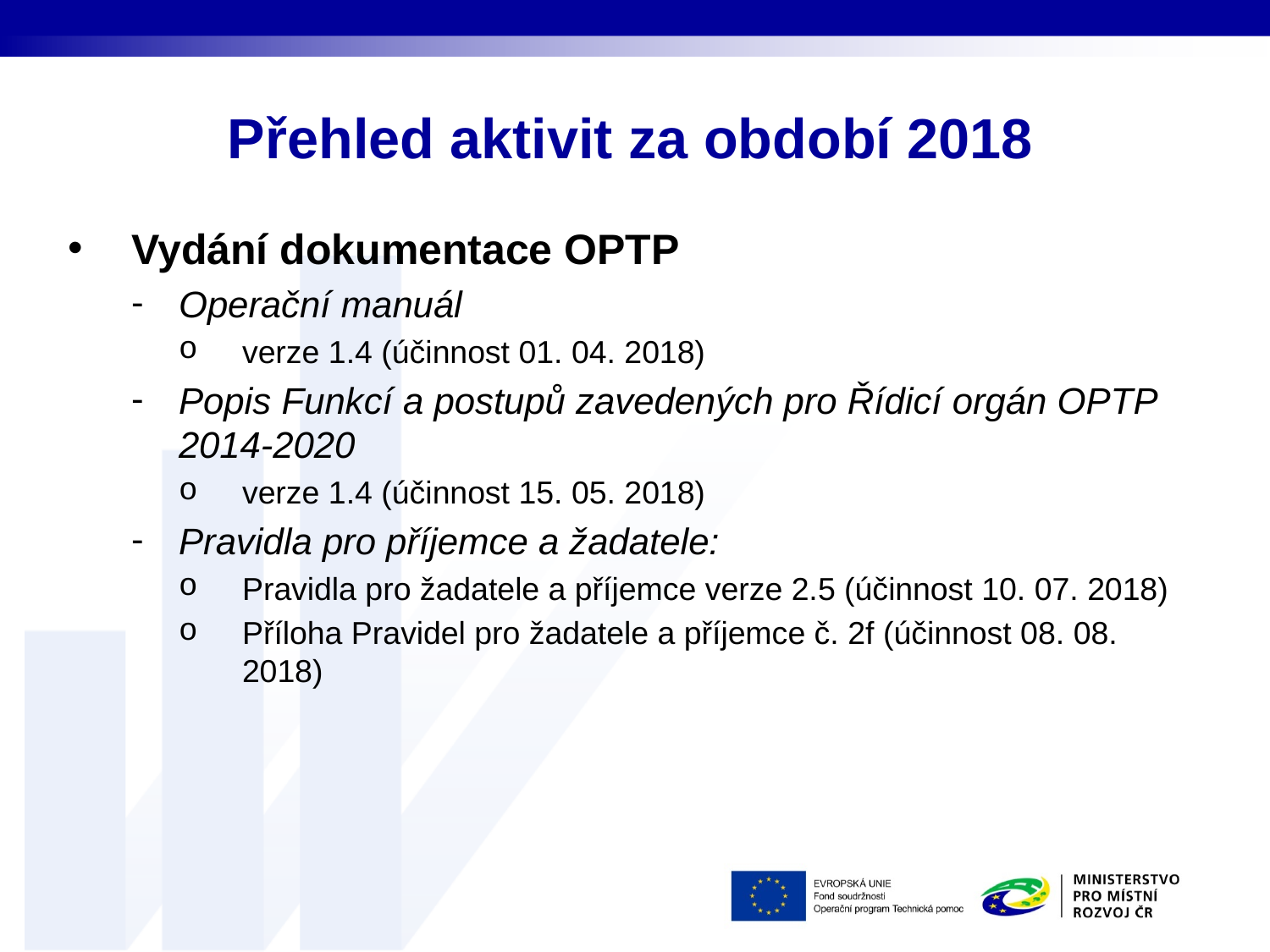

# Přehled aktivit za období 2018
Vydání dokumentace OPTP
Operační manuál
verze 1.4 (účinnost 01. 04. 2018)
Popis Funkcí a postupů zavedených pro Řídicí orgán OPTP 2014-2020
verze 1.4 (účinnost 15. 05. 2018)
Pravidla pro příjemce a žadatele:
Pravidla pro žadatele a příjemce verze 2.5 (účinnost 10. 07. 2018)
Příloha Pravidel pro žadatele a příjemce č. 2f (účinnost 08. 08. 2018)